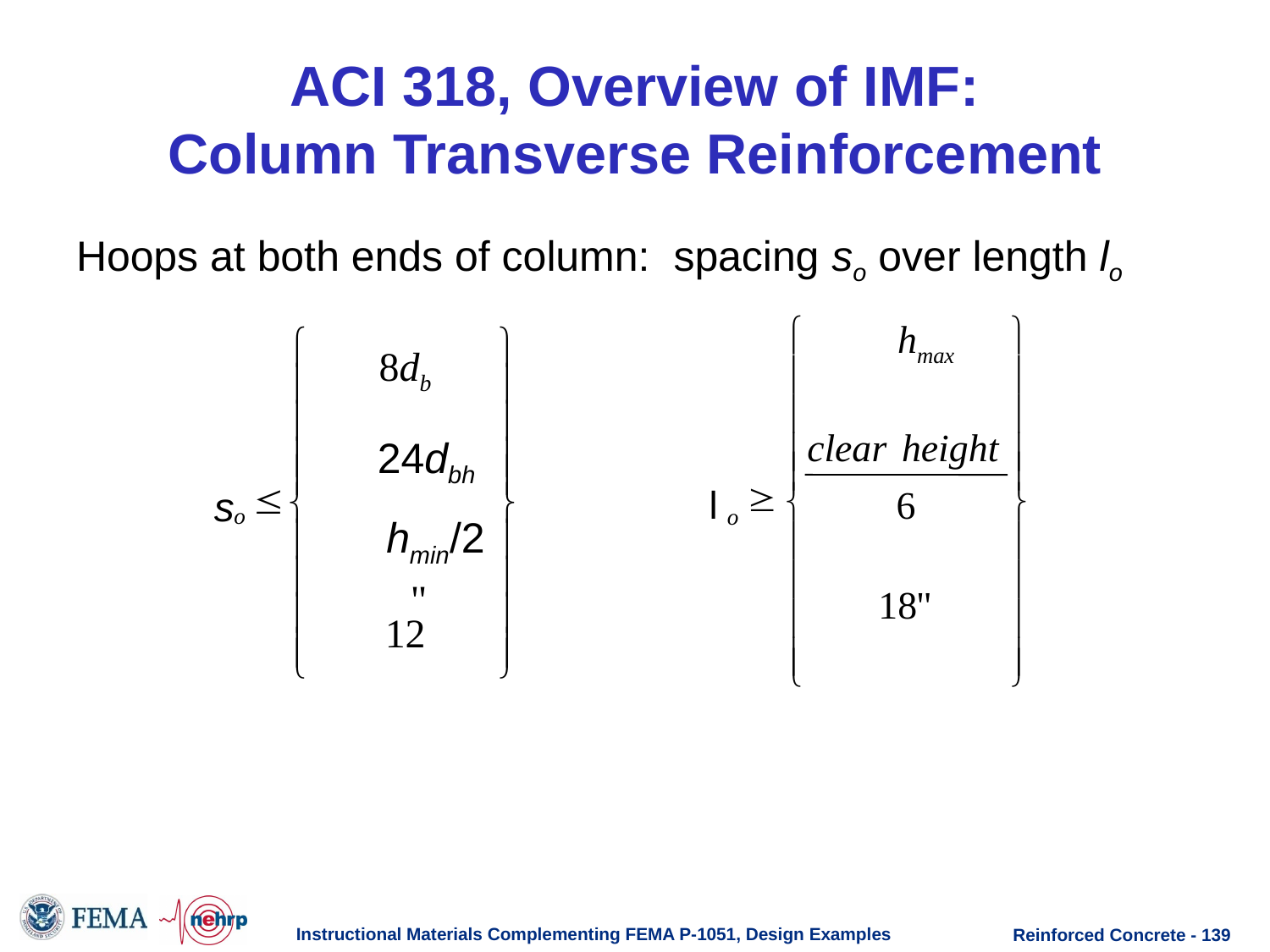

# ACI 318, Overview of IMF: Column Transverse Reinforcement
Hoops at both ends of column:  spacing so over length lo

Outside length lo, transverse reinforcement per Ch. 10

hmax

clear
height

≥

6
l
o

18
"

8db

≤

s
o
hmin/2

"

12

24dbh
Instructional Materials Complementing FEMA P-1051, Design Examples